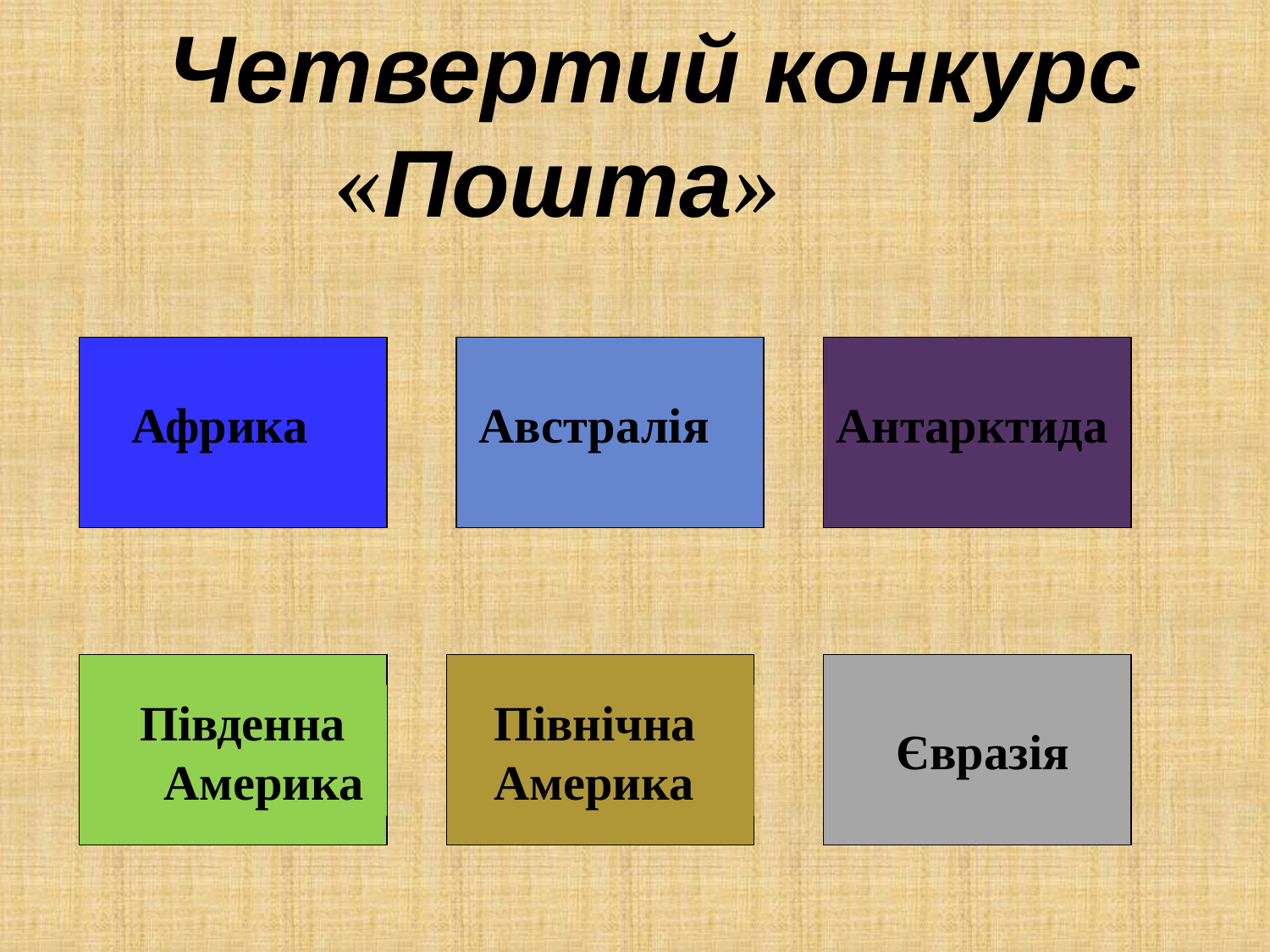

Четвертий конкурс
                «Пошта»

Африка
Австралія
Антарктида

 Південна           Америка
Північна Америка
Євразія